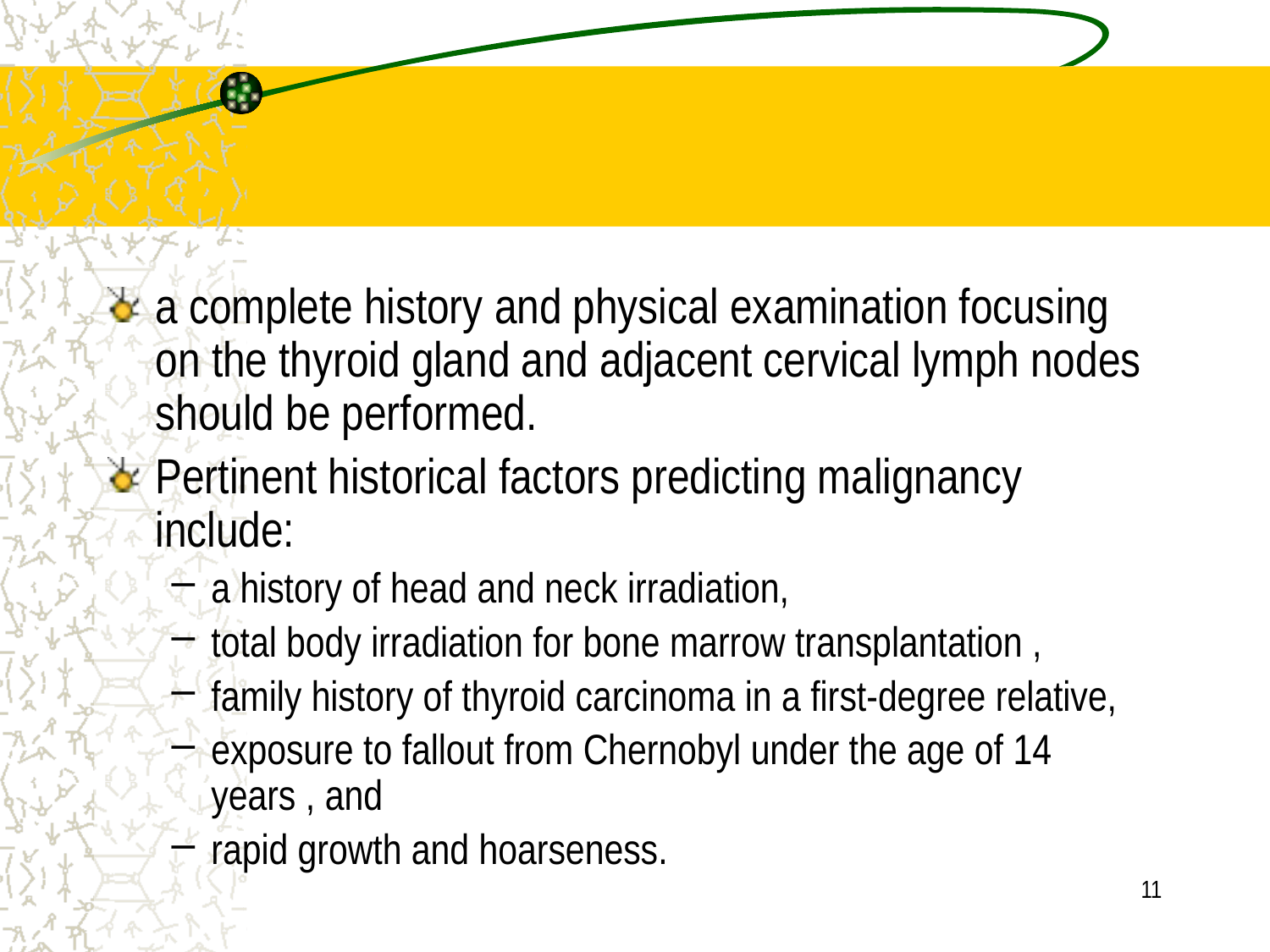

#
a complete history and physical examination focusing on the thyroid gland and adjacent cervical lymph nodes should be performed.
Pertinent historical factors predicting malignancy include:
a history of head and neck irradiation,
total body irradiation for bone marrow transplantation ,
family history of thyroid carcinoma in a first-degree relative,
exposure to fallout from Chernobyl under the age of 14 years , and
rapid growth and hoarseness.

11